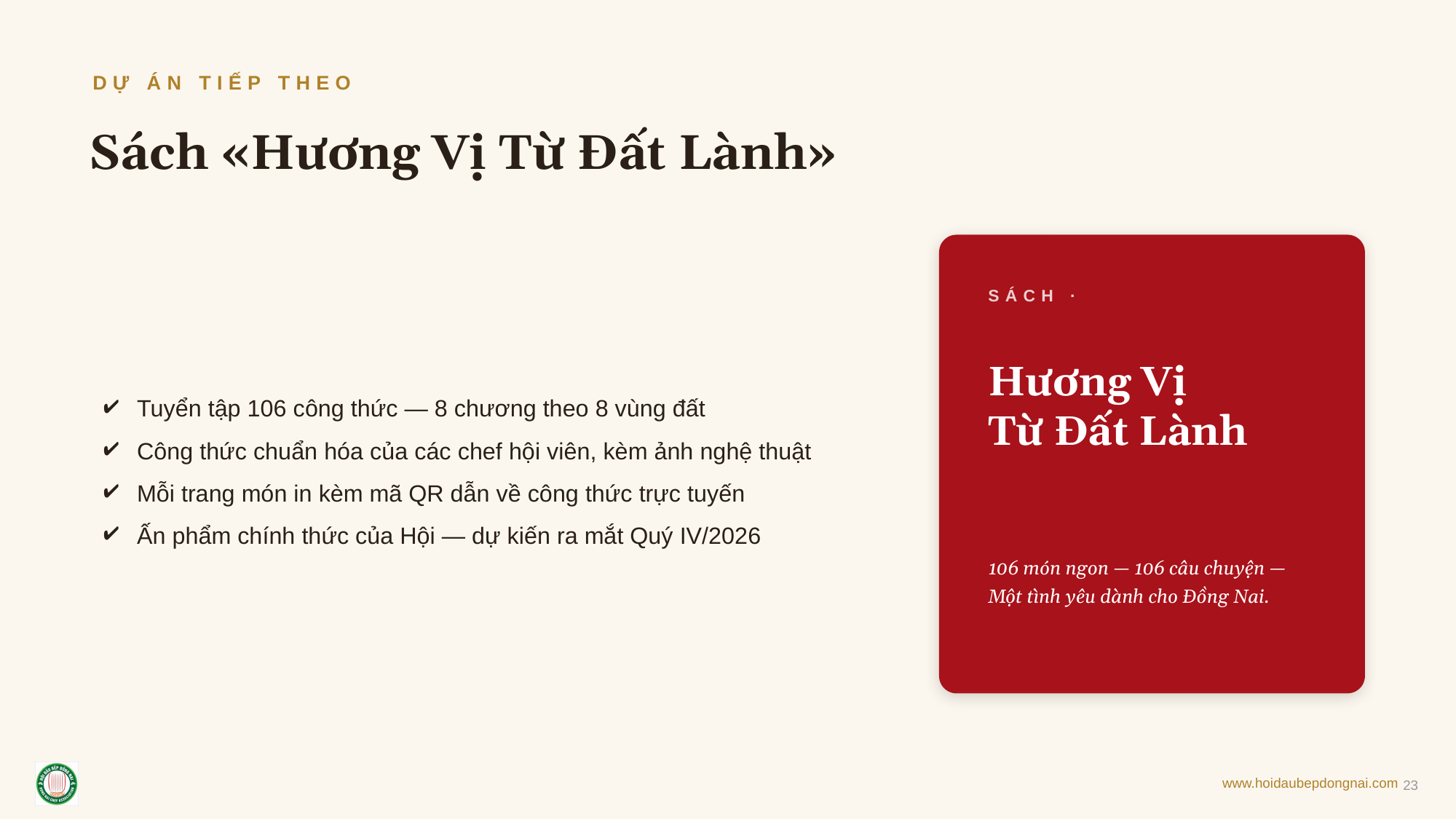

DỰ ÁN TIẾP THEO
Sách «Hương Vị Từ Đất Lành»

Tuyển tập 106 công thức — 8 chương theo 8 vùng đất
Công thức chuẩn hóa của các chef hội viên, kèm ảnh nghệ thuật
Mỗi trang món in kèm mã QR dẫn về công thức trực tuyến
Ấn phẩm chính thức của Hội — dự kiến ra mắt Quý IV/2026
SÁCH · 2026
Hương Vị
Từ Đất Lành
106 món ngon — 106 câu chuyện — Một tình yêu dành cho Đồng Nai.
23